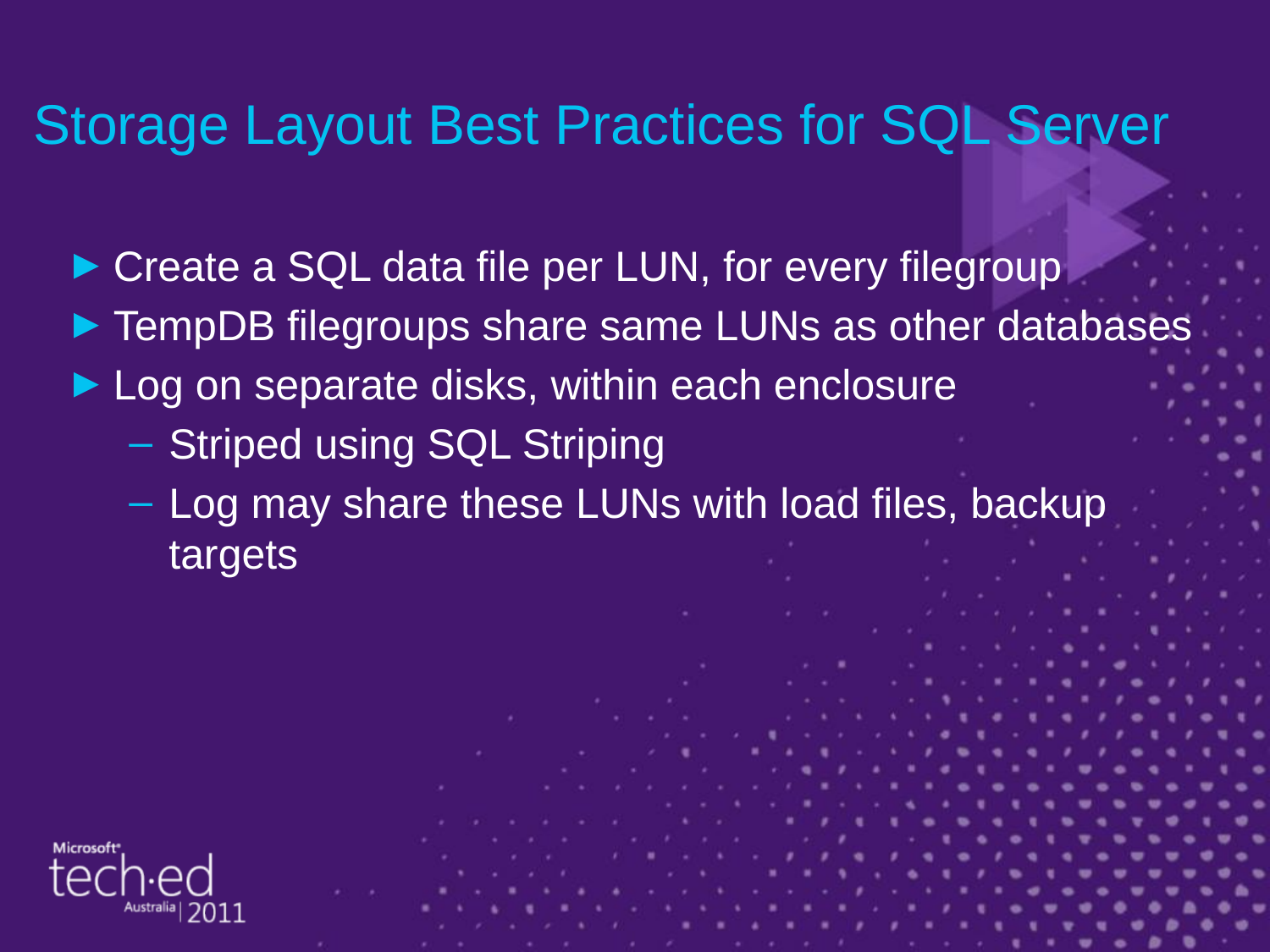

# Storage Layout Best Practices for SQL Server
Create a SQL data file per LUN, for every filegroup
TempDB filegroups share same LUNs as other databases
Log on separate disks, within each enclosure
Striped using SQL Striping
Log may share these LUNs with load files, backup targets